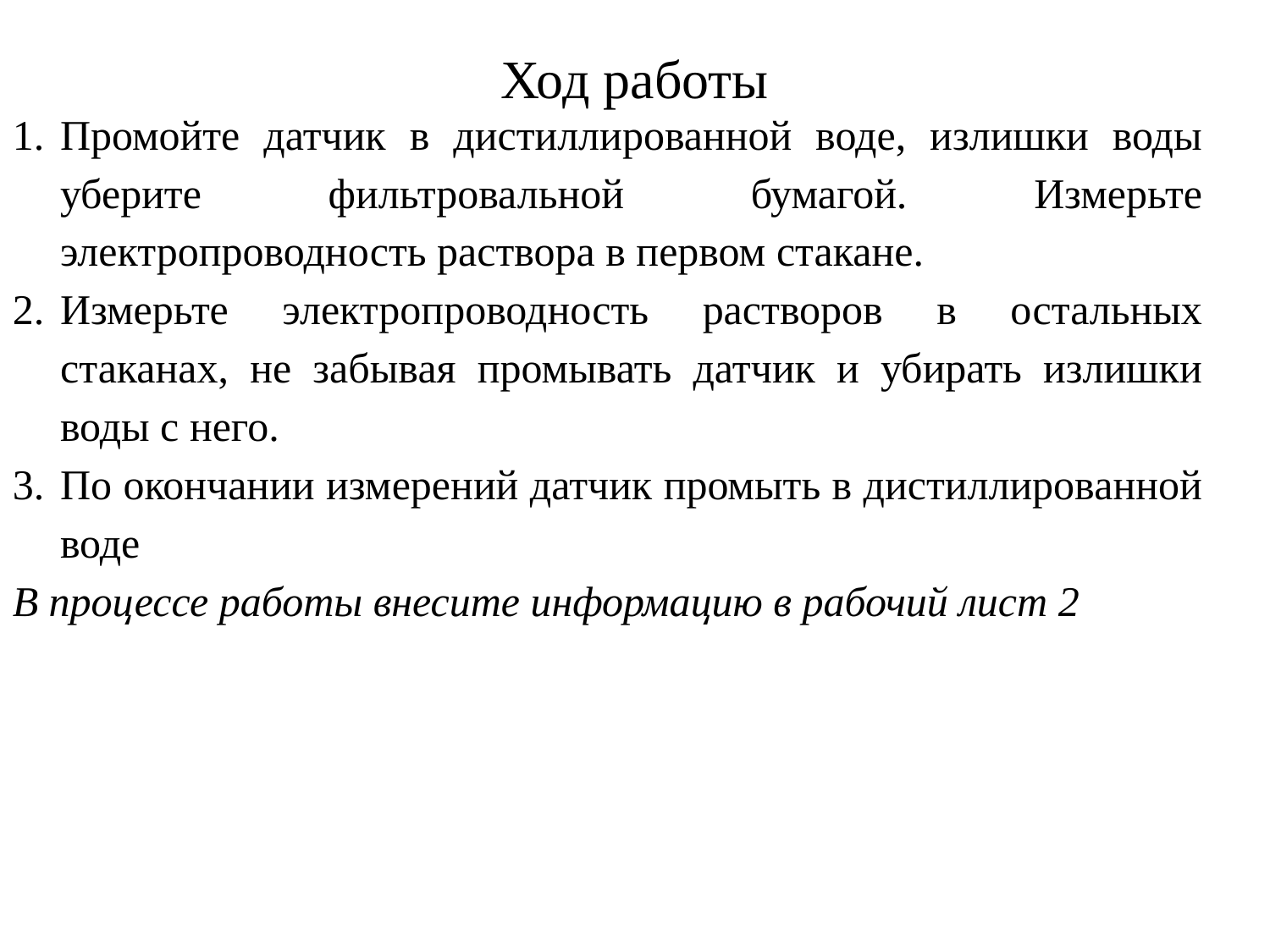

# Ход работы
Промойте датчик в дистиллированной воде, излишки воды уберите фильтровальной бумагой. Измерьте электропроводность раствора в первом стакане.
Измерьте электропроводность растворов в остальных стаканах, не забывая промывать датчик и убирать излишки воды с него.
По окончании измерений датчик промыть в дистиллированной воде
В процессе работы внесите информацию в рабочий лист 2